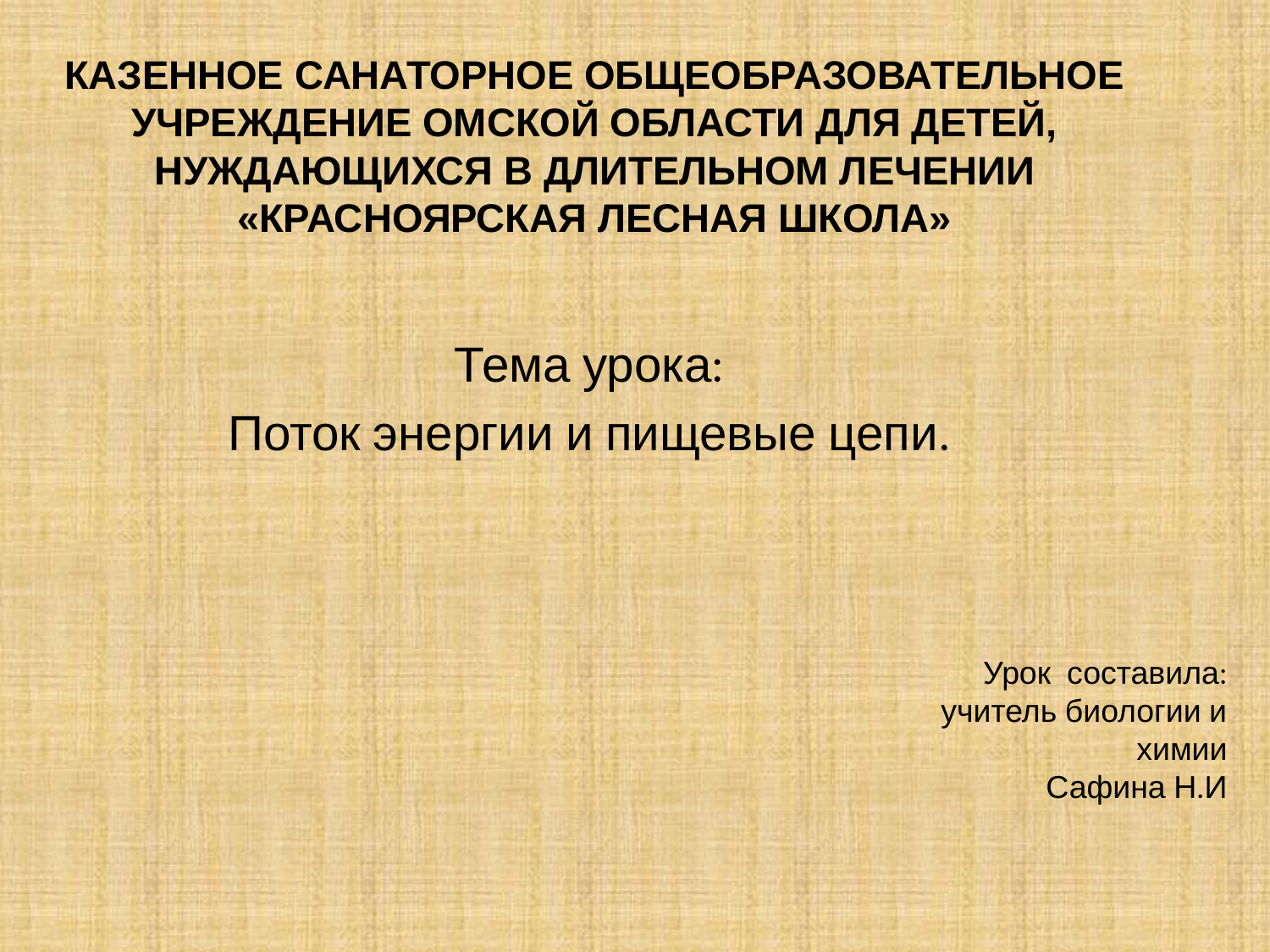

# Казенное санаторное общеобразовательное учреждение Омской области для детей, нуждающихся в длительном лечении «Красноярская лесная школа»
Тема урока:
Поток энергии и пищевые цепи.
Урок  составила:
учитель биологии и химии
Сафина Н.И